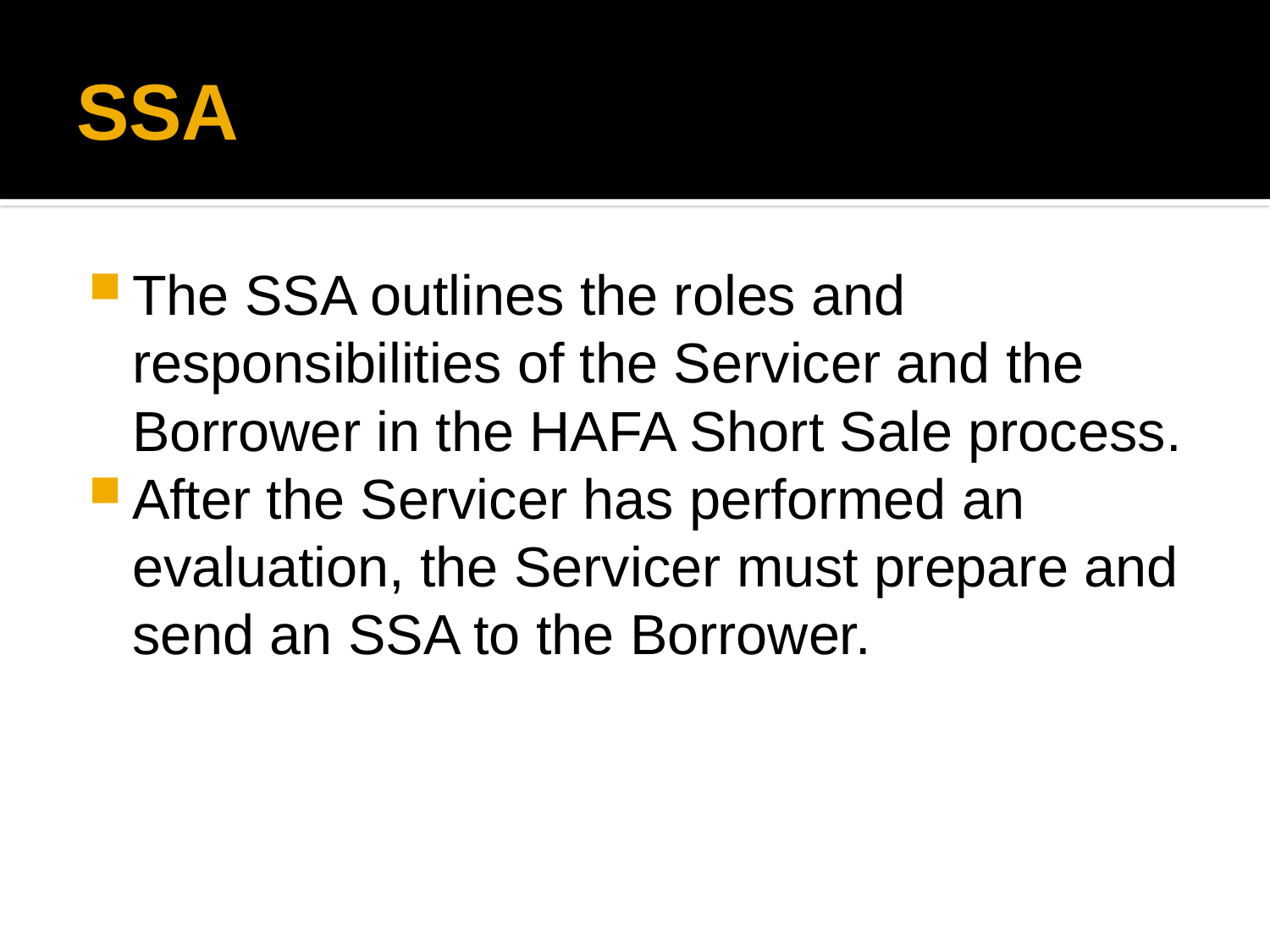

# SSA
The SSA outlines the roles and responsibilities of the Servicer and the Borrower in the HAFA Short Sale process.
After the Servicer has performed an evaluation, the Servicer must prepare and send an SSA to the Borrower.